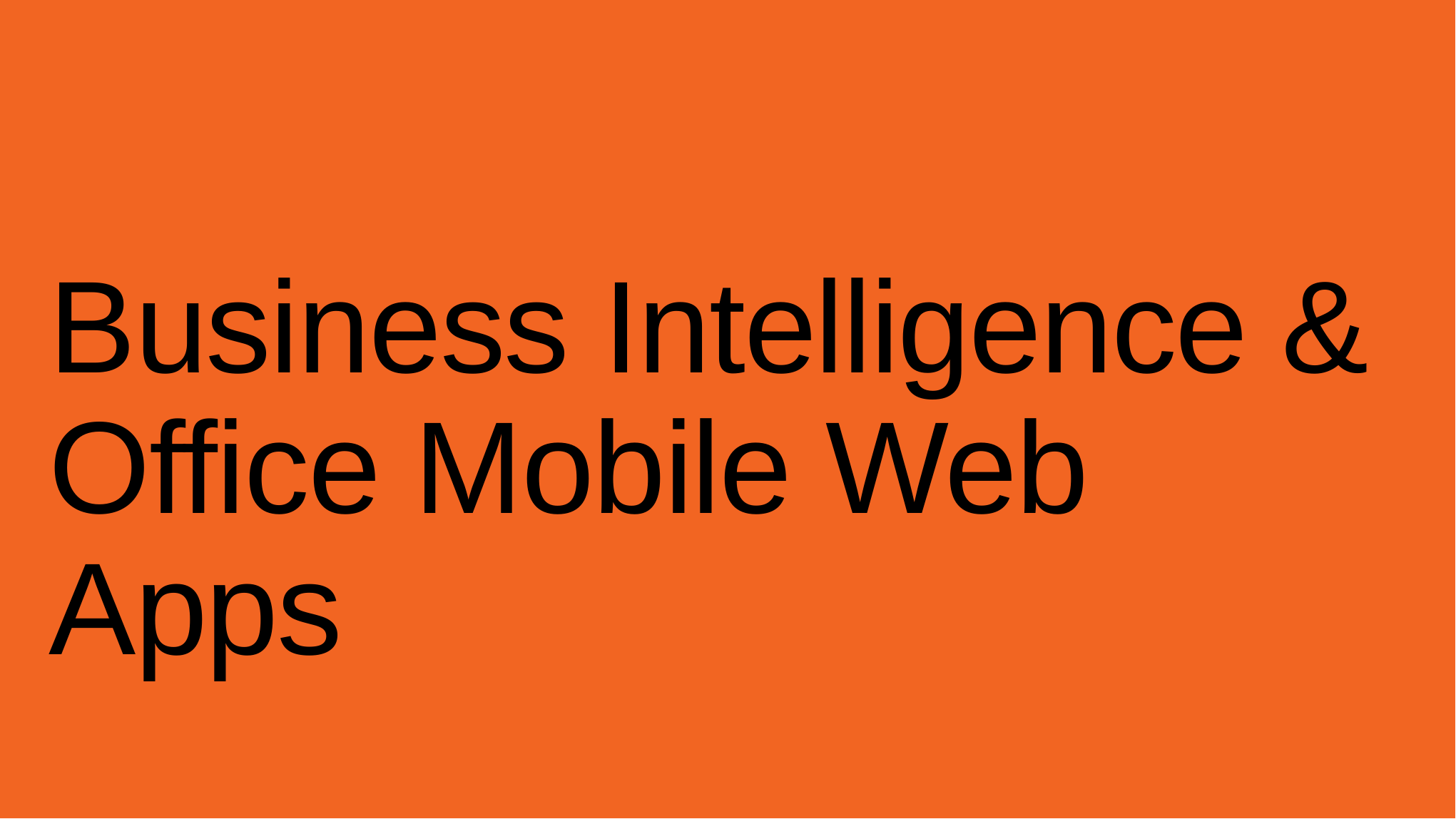

# Business Intelligence & Office Mobile Web Apps